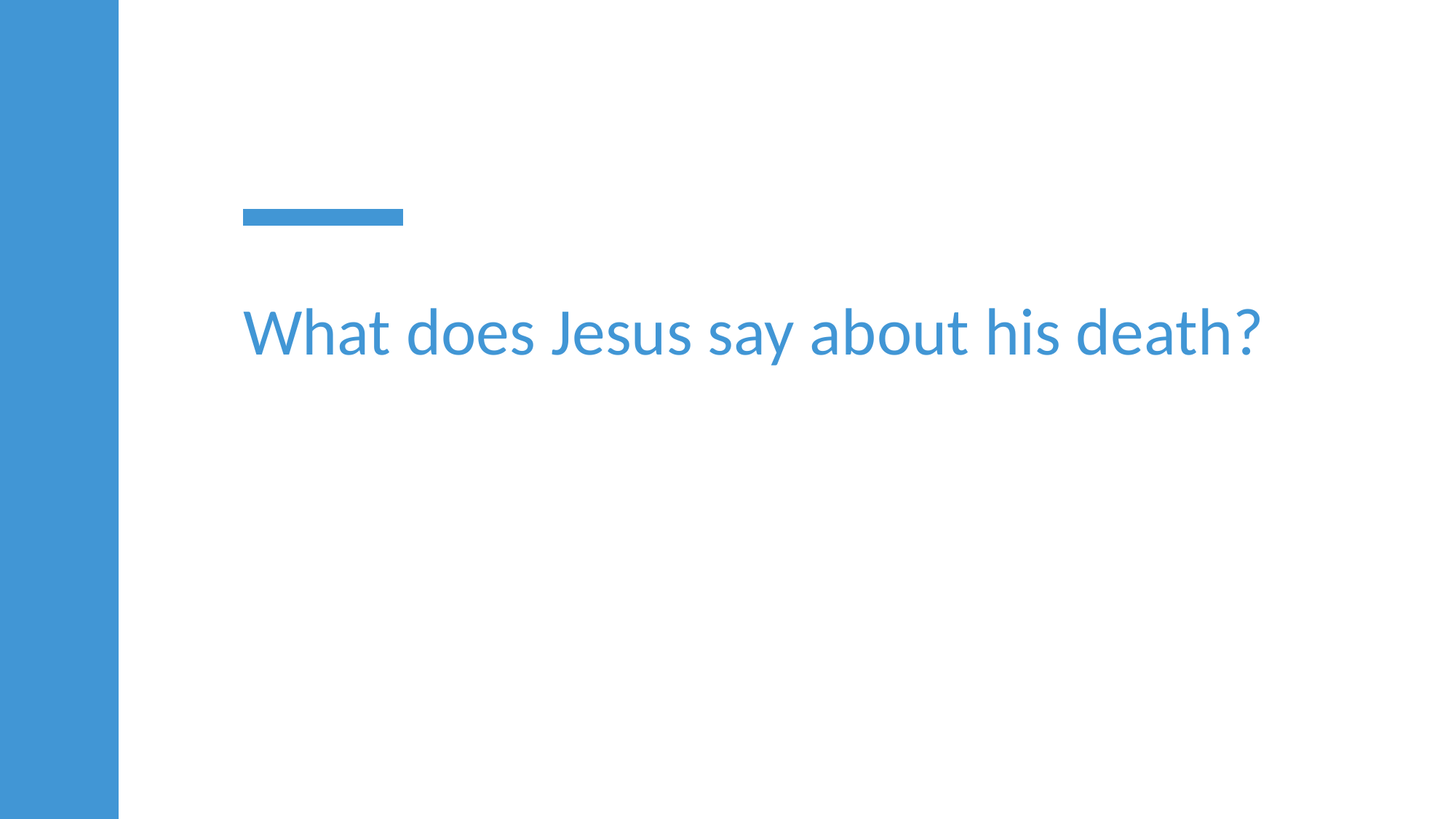

What does Jesus say about his death?